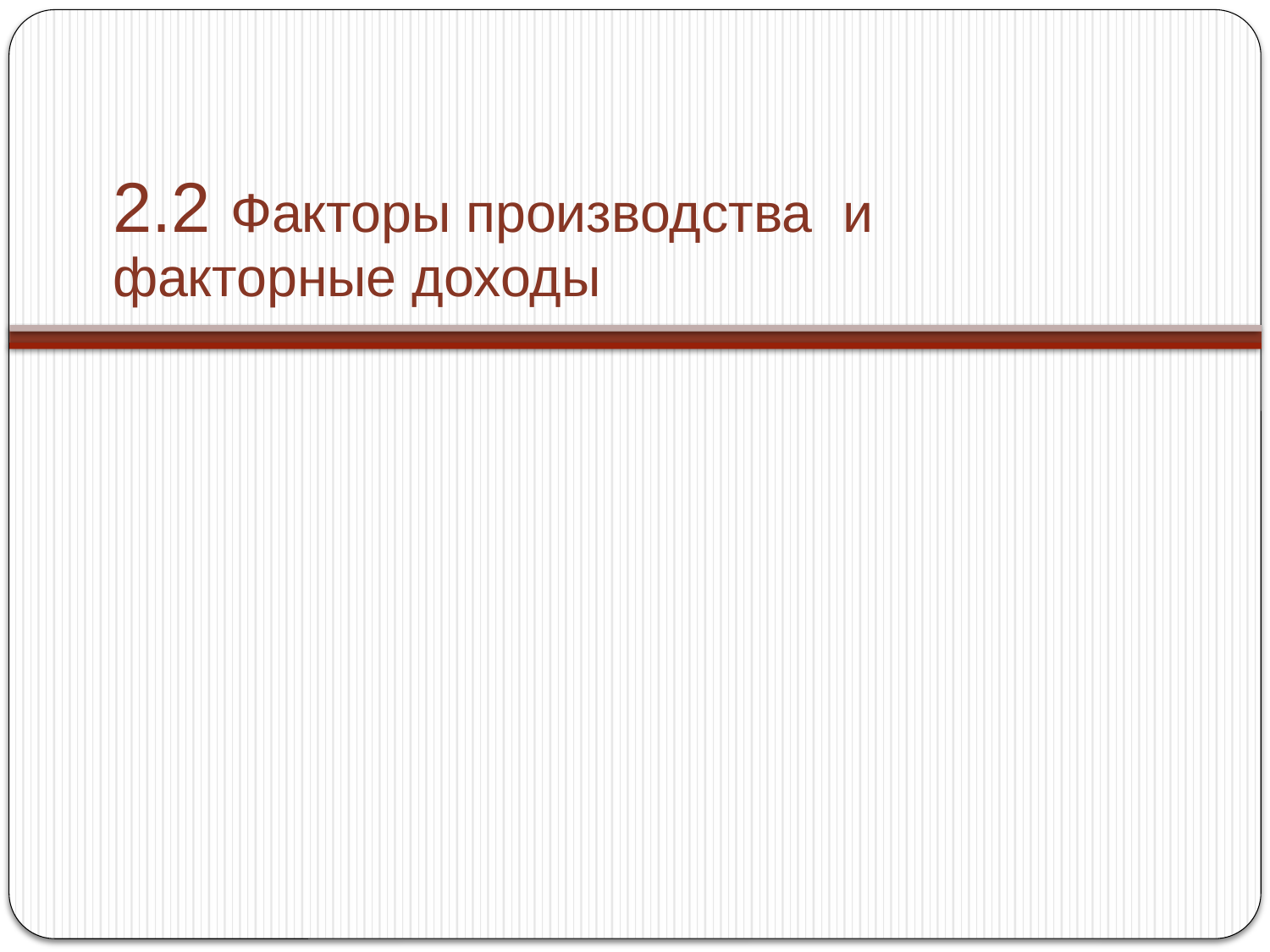

# 2.2 Факторы производства  и факторные доходы